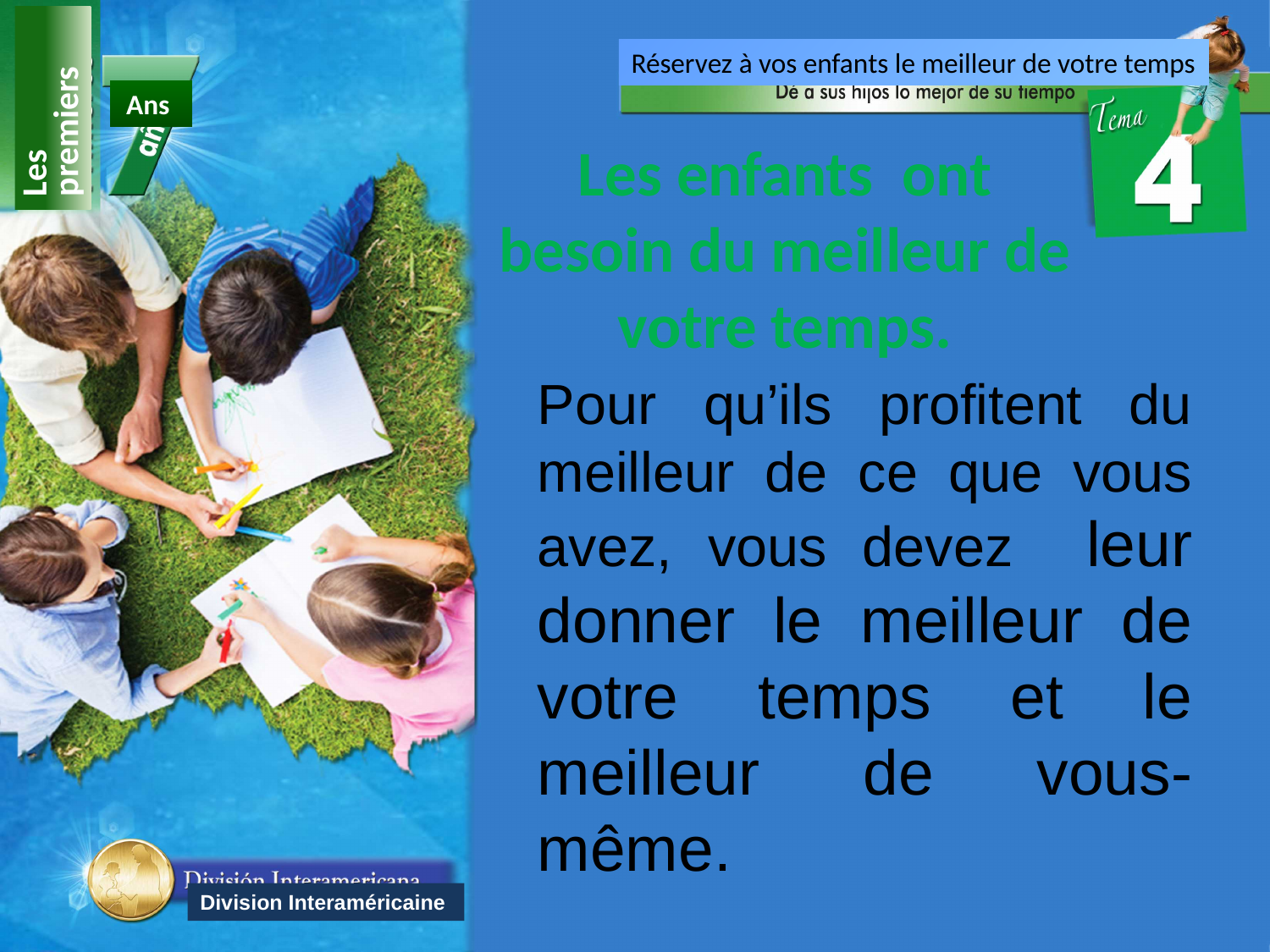

Réservez à vos enfants le meilleur de votre temps
Les premiers
Ans
Les enfants  ont besoin du meilleur de votre temps.
Pour qu’ils profitent du meilleur de ce que vous avez, vous devez  leur donner le meilleur de votre temps et le meilleur de vous-même.
Division Interaméricaine